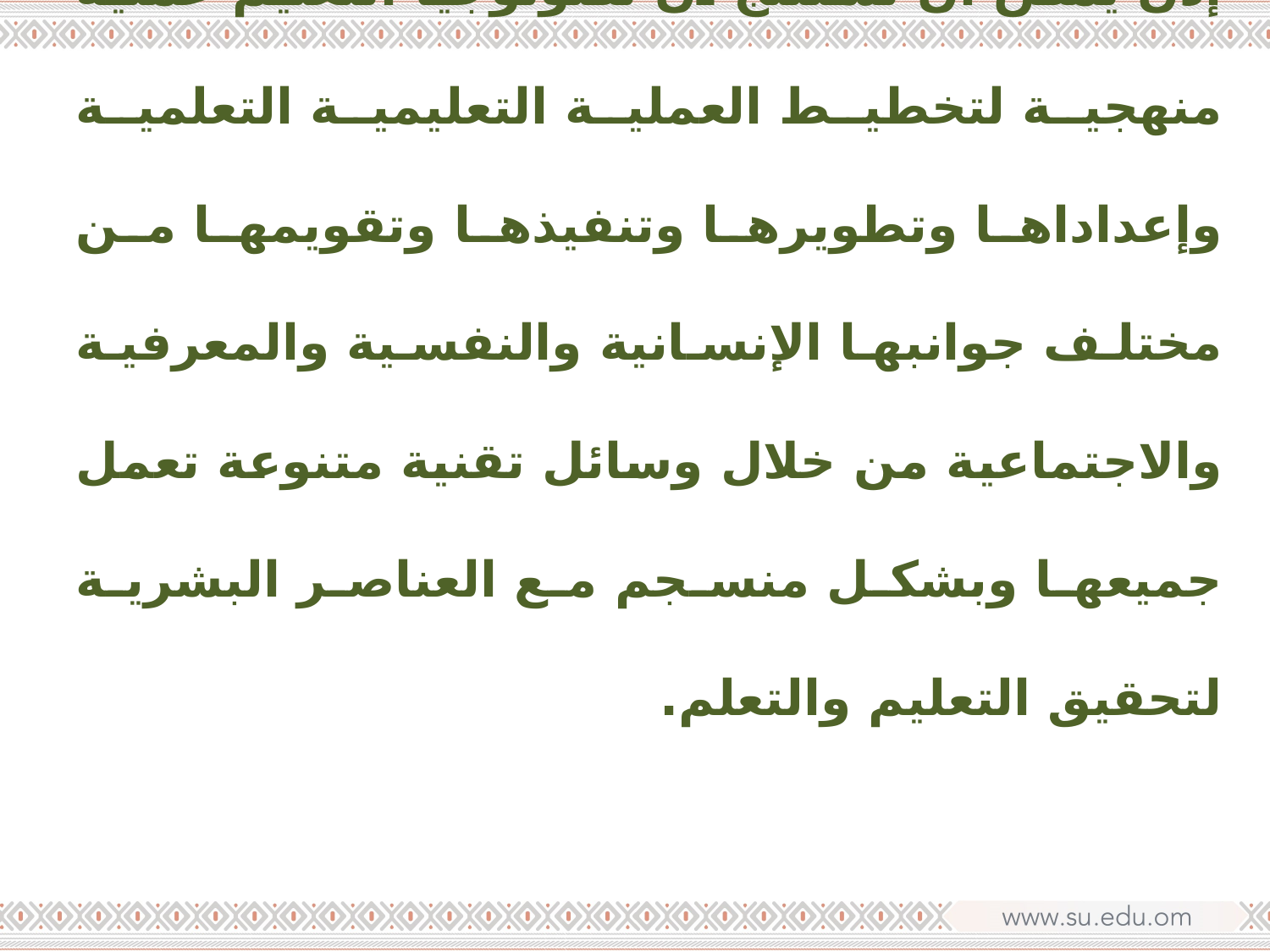

# إذن يمكن ان نستنتج أن تكنولوجيا التعليم عملية منهجية لتخطيط العملية التعليمية التعلمية وإعداداها وتطويرها وتنفيذها وتقويمها من مختلف جوانبها الإنسانية والنفسية والمعرفية والاجتماعية من خلال وسائل تقنية متنوعة تعمل جميعها وبشكل منسجم مع العناصر البشرية لتحقيق التعليم والتعلم.